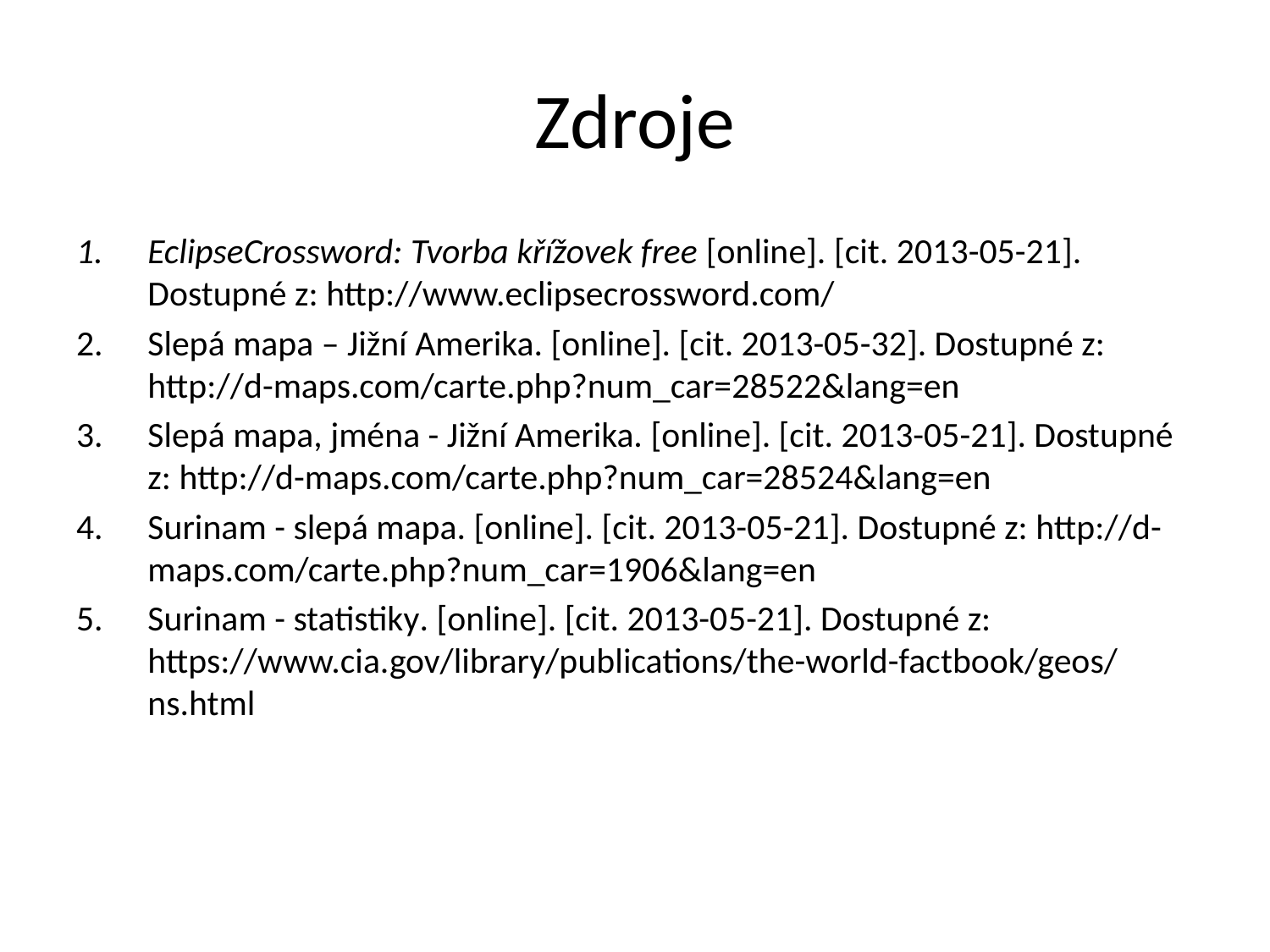

# Zdroje
EclipseCrossword: Tvorba křížovek free [online]. [cit. 2013-05-21]. Dostupné z: http://www.eclipsecrossword.com/
Slepá mapa – Jižní Amerika. [online]. [cit. 2013-05-32]. Dostupné z: http://d-maps.com/carte.php?num_car=28522&lang=en
Slepá mapa, jména - Jižní Amerika. [online]. [cit. 2013-05-21]. Dostupné z: http://d-maps.com/carte.php?num_car=28524&lang=en
Surinam - slepá mapa. [online]. [cit. 2013-05-21]. Dostupné z: http://d-maps.com/carte.php?num_car=1906&lang=en
Surinam - statistiky. [online]. [cit. 2013-05-21]. Dostupné z: https://www.cia.gov/library/publications/the-world-factbook/geos/ ns.html